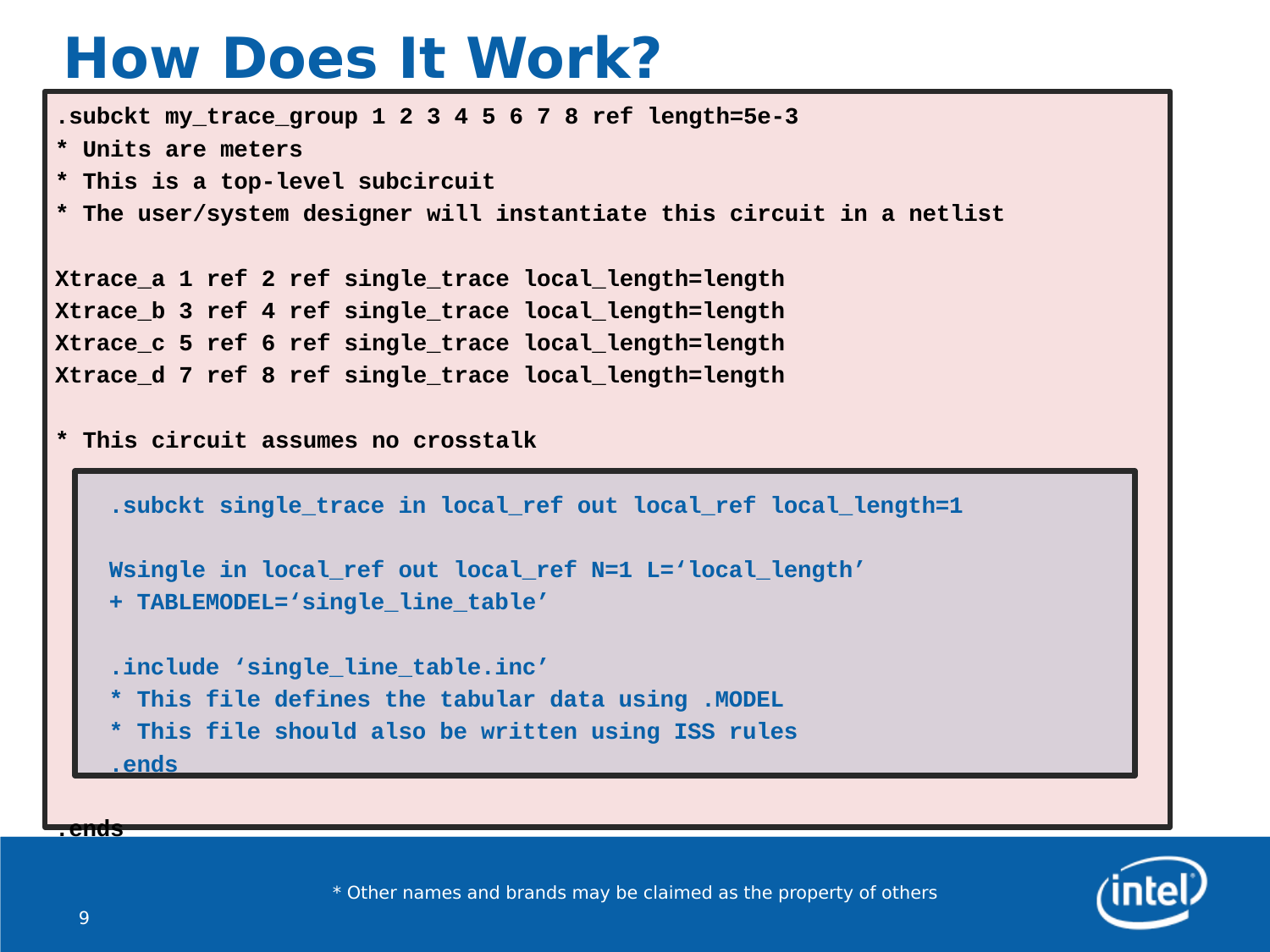

# How Does It Work?

.subckt my_trace_group 1 2 3 4 5 6 7 8 ref length=5e-3
* Units are meters
* This is a top-level subcircuit
* The user/system designer will instantiate this circuit in a netlist

Xtrace_a 1 ref 2 ref single_trace local_length=length
Xtrace_b 3 ref 4 ref single_trace local_length=length
Xtrace_c 5 ref 6 ref single_trace local_length=length
Xtrace_d 7 ref 8 ref single_trace local_length=length

* This circuit assumes no crosstalk

.subckt single_trace in local_ref out local_ref local_length=1

Wsingle in local_ref out local_ref N=1 L=‘local_length’
+ TABLEMODEL=‘single_line_table’

.include ‘single_line_table.inc’
* This file defines the tabular data using .MODEL
* This file should also be written using ISS rules
.ends

.ends